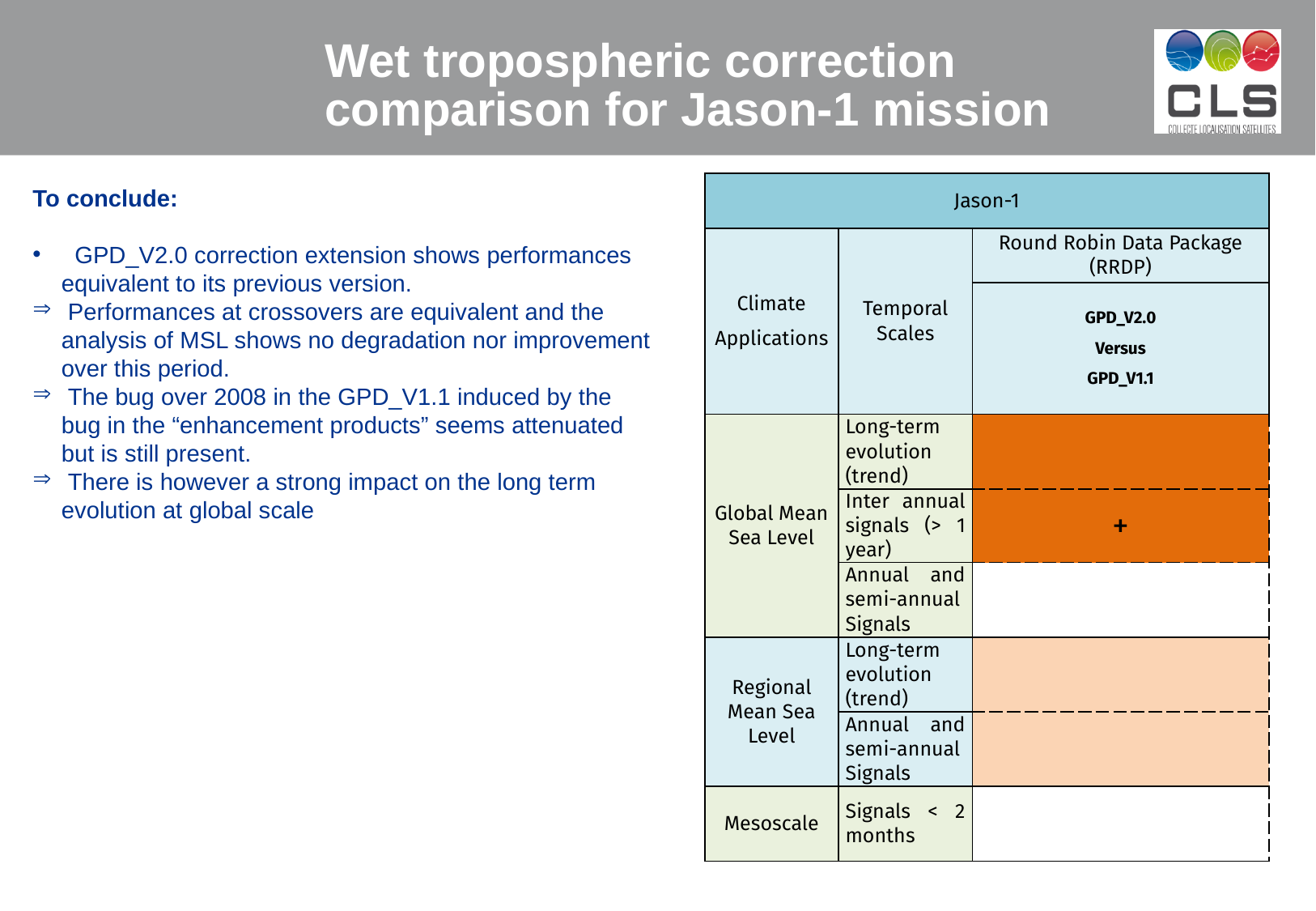

Wet tropospheric correction comparison for Jason-1 mission
| Jason-1 |  |  |
| --- | --- | --- |
| Climate Applications | Temporal Scales | Round Robin Data Package (RRDP) |
|  |  | GPD\_V2.0 Versus GPD\_V1.1 |
| Global Mean Sea Level | Long-term evolution (trend) |  |
|  | Inter annual signals (> 1 year) | + |
|  | Annual and semi-annual Signals |  |
| Regional Mean Sea Level | Long-term evolution (trend) |  |
|  | Annual and semi-annual Signals |  |
| Mesoscale | Signals < 2 months |  |
To conclude:

  GPD_V2.0 correction extension shows performances equivalent to its previous version.
 Performances at crossovers are equivalent and the analysis of MSL shows no degradation nor improvement over this period.
 The bug over 2008 in the GPD_V1.1 induced by the bug in the “enhancement products” seems attenuated but is still present.
 There is however a strong impact on the long term evolution at global scale